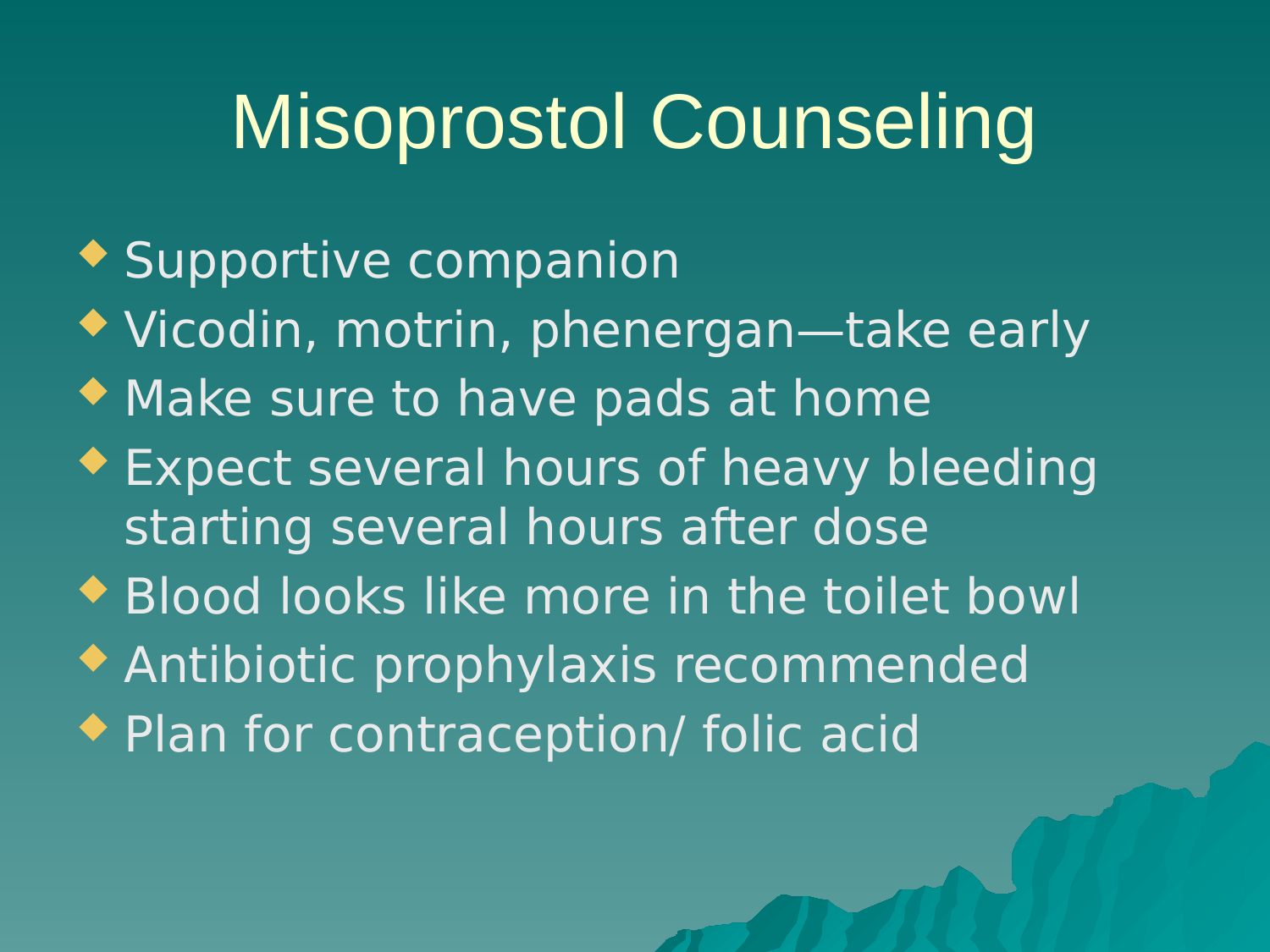

# Misoprostol Counseling
Supportive companion
Vicodin, motrin, phenergan—take early
Make sure to have pads at home
Expect several hours of heavy bleeding starting several hours after dose
Blood looks like more in the toilet bowl
Antibiotic prophylaxis recommended
Plan for contraception/ folic acid